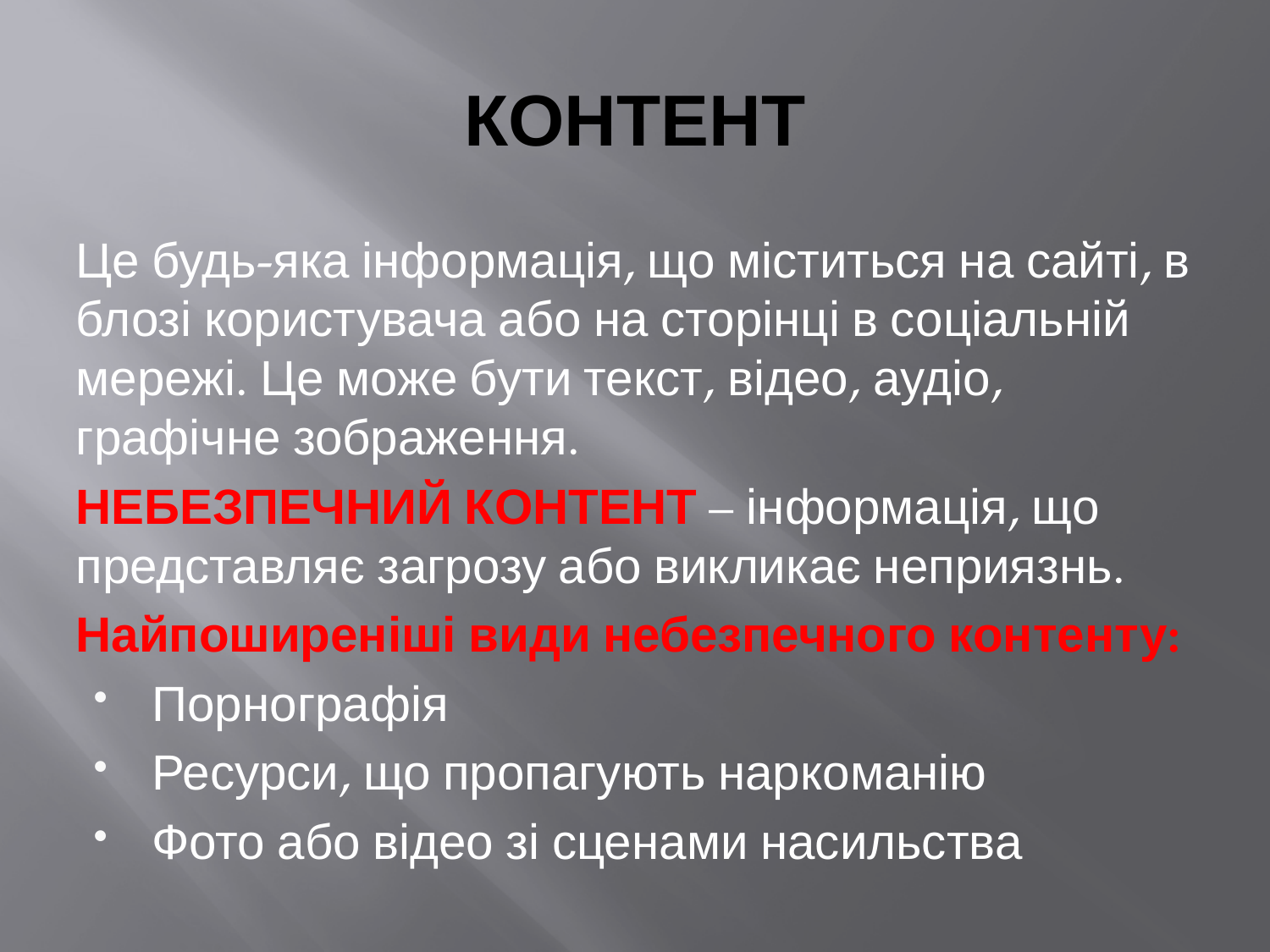

# КОНТЕНТ
Це будь-яка інформація, що міститься на сайті, в блозі користувача або на сторінці в соціальній мережі. Це може бути текст, відео, аудіо, графічне зображення.
НЕБЕЗПЕЧНИЙ КОНТЕНТ – інформація, що представляє загрозу або викликає неприязнь.
Найпоширеніші види небезпечного контенту:
Порнографія
Ресурси, що пропагують наркоманію
Фото або відео зі сценами насильства